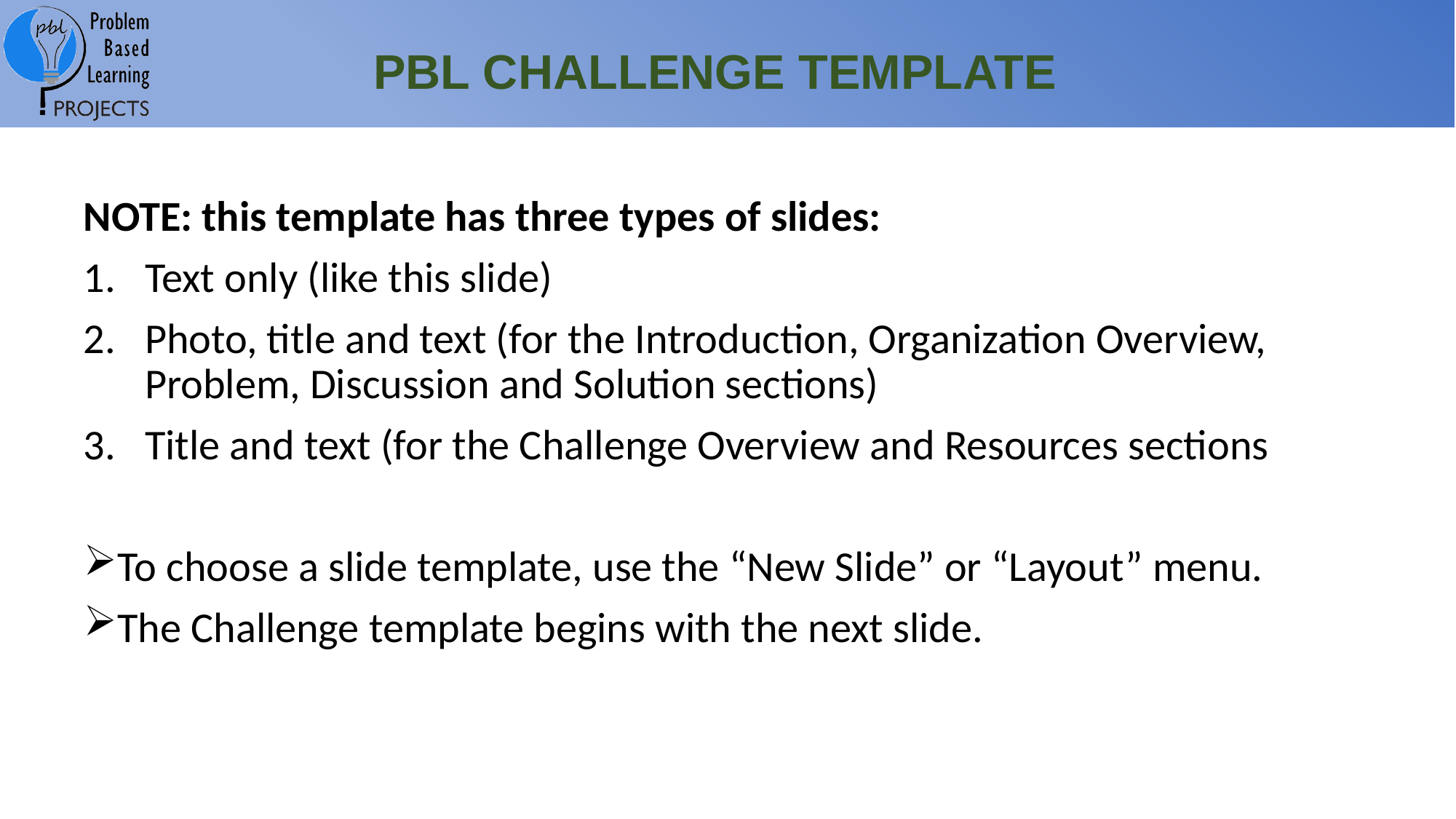

PBL CHALLENGE TEMPLATE
NOTE: this template has three types of slides:
Text only (like this slide)
Photo, title and text (for the Introduction, Organization Overview, Problem, Discussion and Solution sections)
Title and text (for the Challenge Overview and Resources sections

To choose a slide template, use the “New Slide” or “Layout” menu.
The Challenge template begins with the next slide.